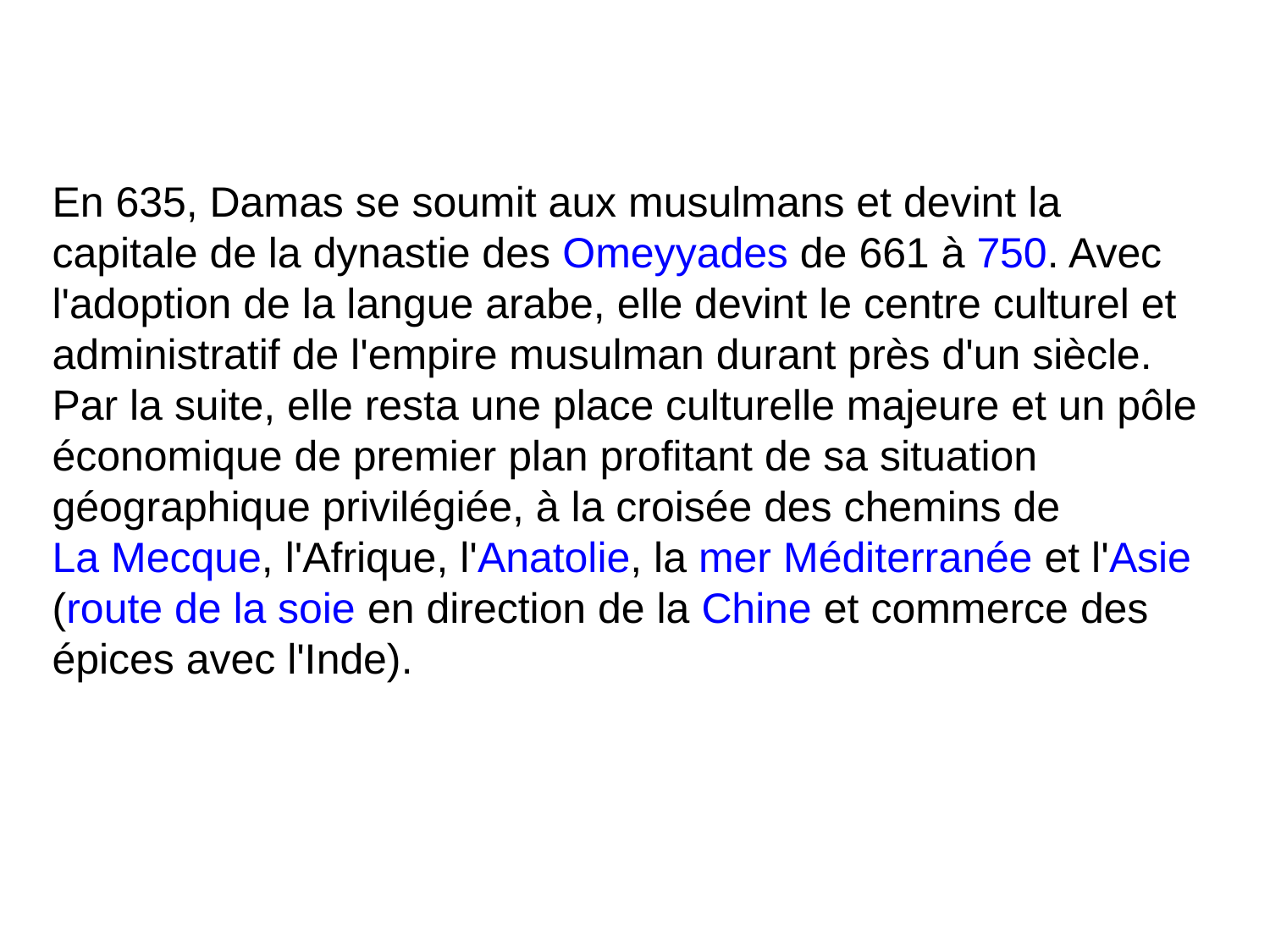

En 635, Damas se soumit aux musulmans et devint la capitale de la dynastie des Omeyyades de 661 à 750. Avec l'adoption de la langue arabe, elle devint le centre culturel et administratif de l'empire musulman durant près d'un siècle. Par la suite, elle resta une place culturelle majeure et un pôle économique de premier plan profitant de sa situation géographique privilégiée, à la croisée des chemins de La Mecque, l'Afrique, l'Anatolie, la mer Méditerranée et l'Asie (route de la soie en direction de la Chine et commerce des épices avec l'Inde).